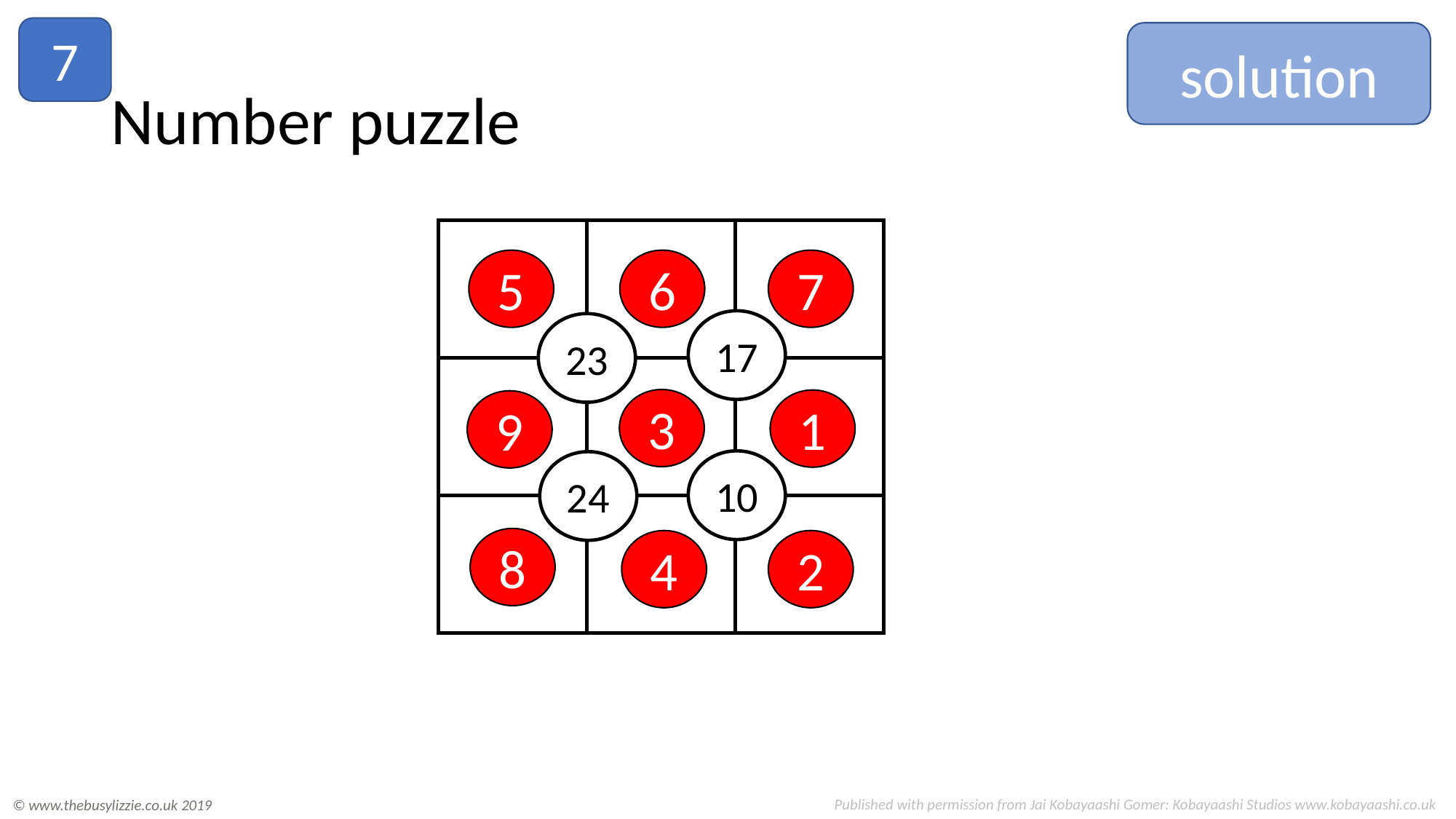

7
solution
# Number puzzle

17
23

10
24

5
7
6
3
1
9
8
4
2
Published with permission from Jai Kobayaashi Gomer: Kobayaashi Studios www.kobayaashi.co.uk
© www.thebusylizzie.co.uk 2019